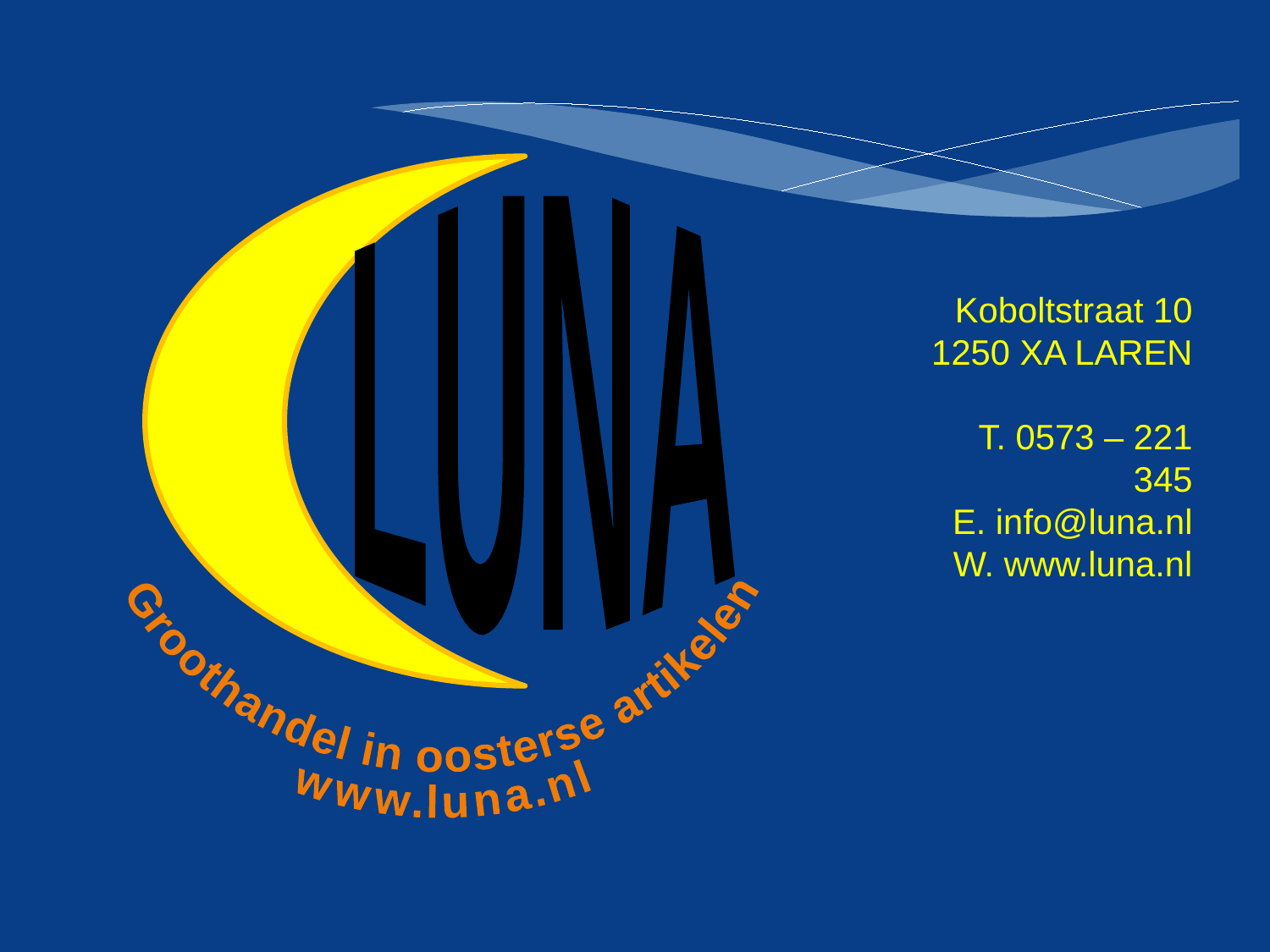

Groothandel in oosterse artikelen
www.luna.nl

LUNA
Koboltstraat 10
1250 XA LAREN

T. 0573 – 221 345
E. info@luna.nl
W. www.luna.nl
1
Boeddha Voor- en Achternaam cursist
Datum proeftoets